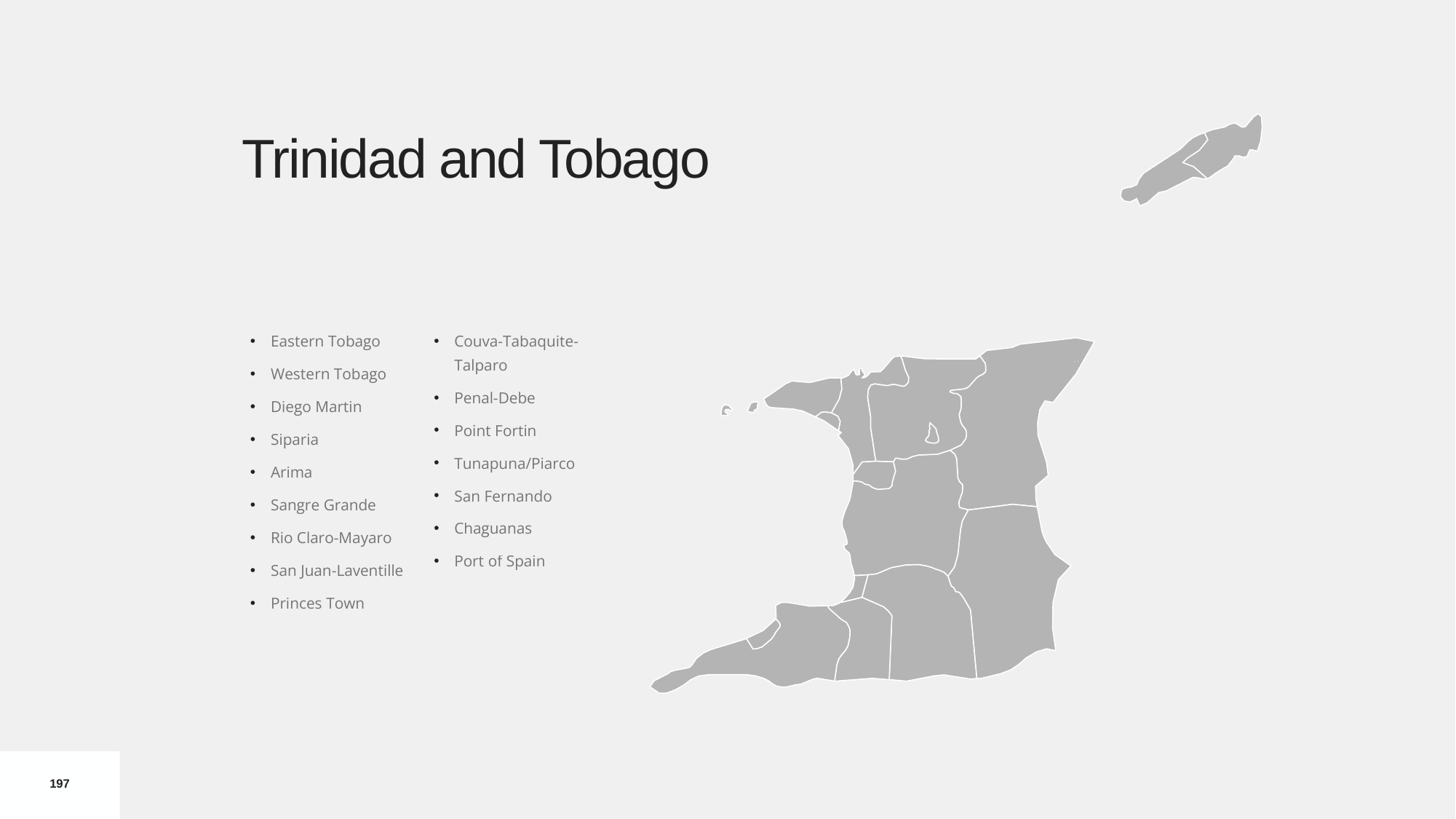

# Trinidad and Tobago

Eastern Tobago
Western Tobago
Diego Martin
Siparia
Arima
Sangre Grande
Rio Claro-Mayaro
San Juan-Laventille
Princes Town
Couva-Tabaquite-Talparo
Penal-Debe
Point Fortin
Tunapuna/Piarco
San Fernando
Chaguanas
Port of Spain